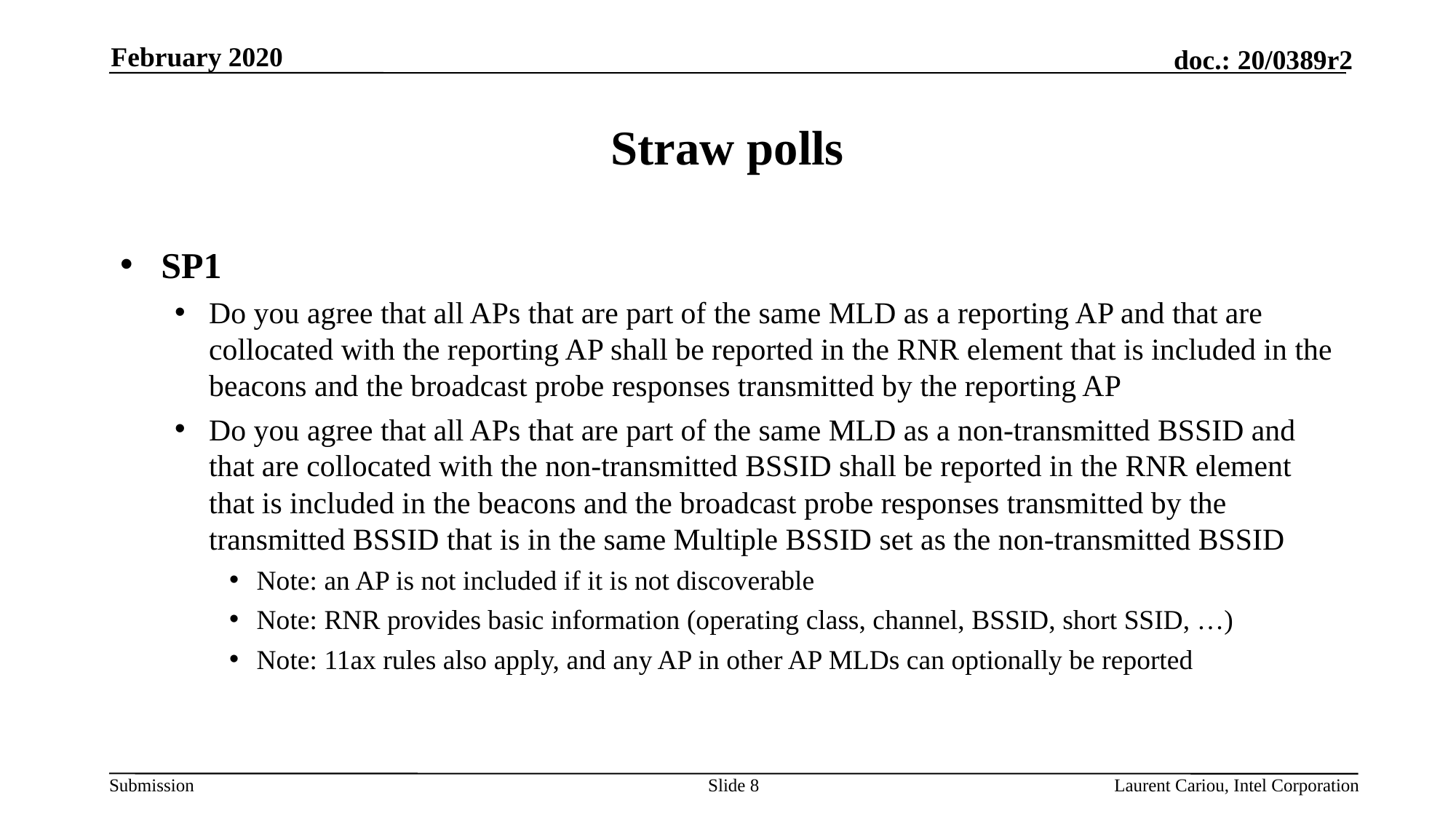

February 2020
# Straw polls
SP1
Do you agree that all APs that are part of the same MLD as a reporting AP and that are collocated with the reporting AP shall be reported in the RNR element that is included in the beacons and the broadcast probe responses transmitted by the reporting AP
Do you agree that all APs that are part of the same MLD as a non-transmitted BSSID and that are collocated with the non-transmitted BSSID shall be reported in the RNR element that is included in the beacons and the broadcast probe responses transmitted by the transmitted BSSID that is in the same Multiple BSSID set as the non-transmitted BSSID
Note: an AP is not included if it is not discoverable
Note: RNR provides basic information (operating class, channel, BSSID, short SSID, …)
Note: 11ax rules also apply, and any AP in other AP MLDs can optionally be reported

Slide 8
Laurent Cariou, Intel Corporation